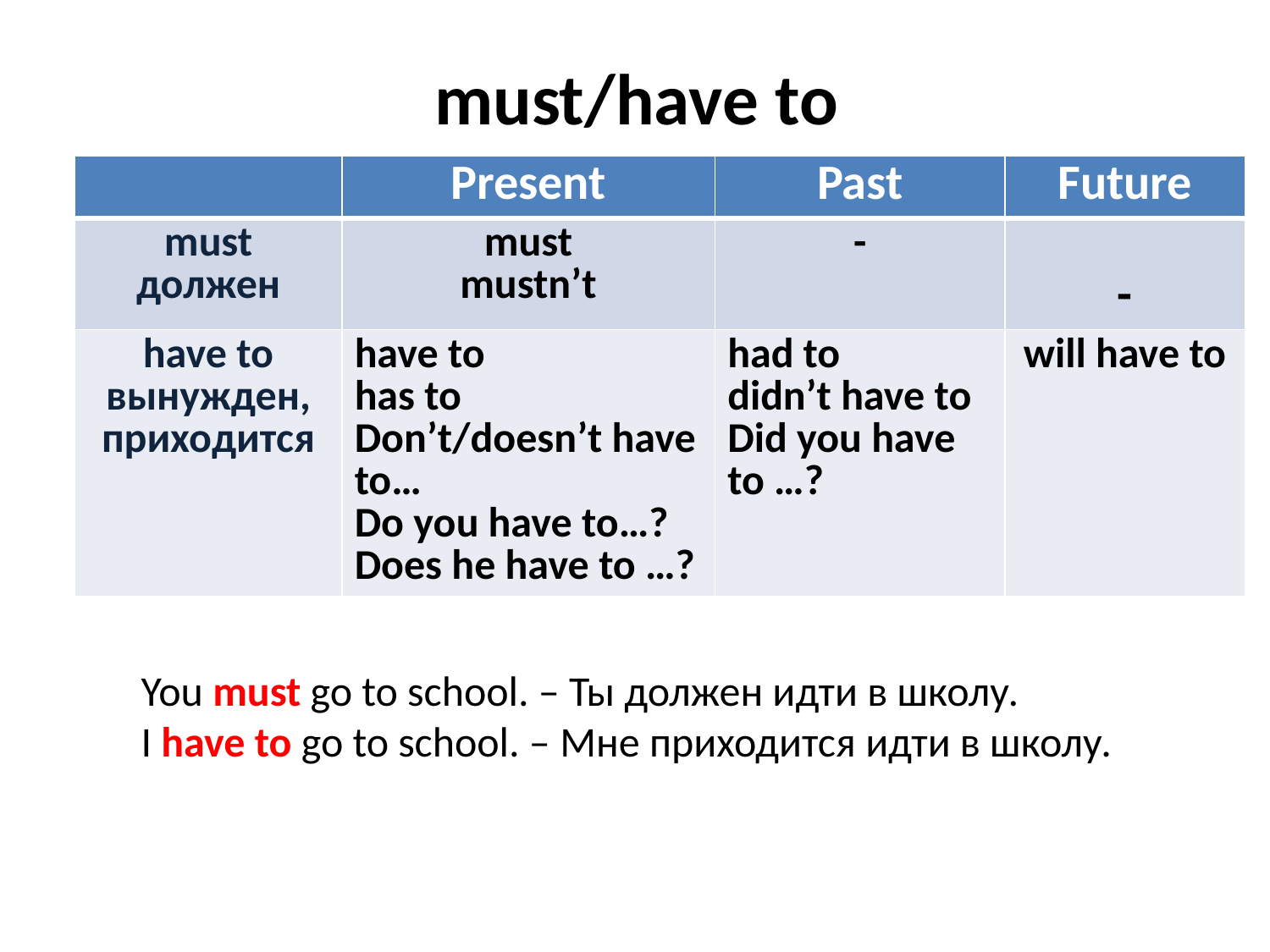

# must/have to
|  | Present | Past | Future |
| --- | --- | --- | --- |
| must должен | must mustn’t | - | - |
| have to вынужден, приходится | have to has to Don’t/doesn’t have to… Do you have to…? Does he have to …? | had to didn’t have to Did you have to …? | will have to |
You must go to school. – Ты должен идти в школу.
I have to go to school. – Мне приходится идти в школу.